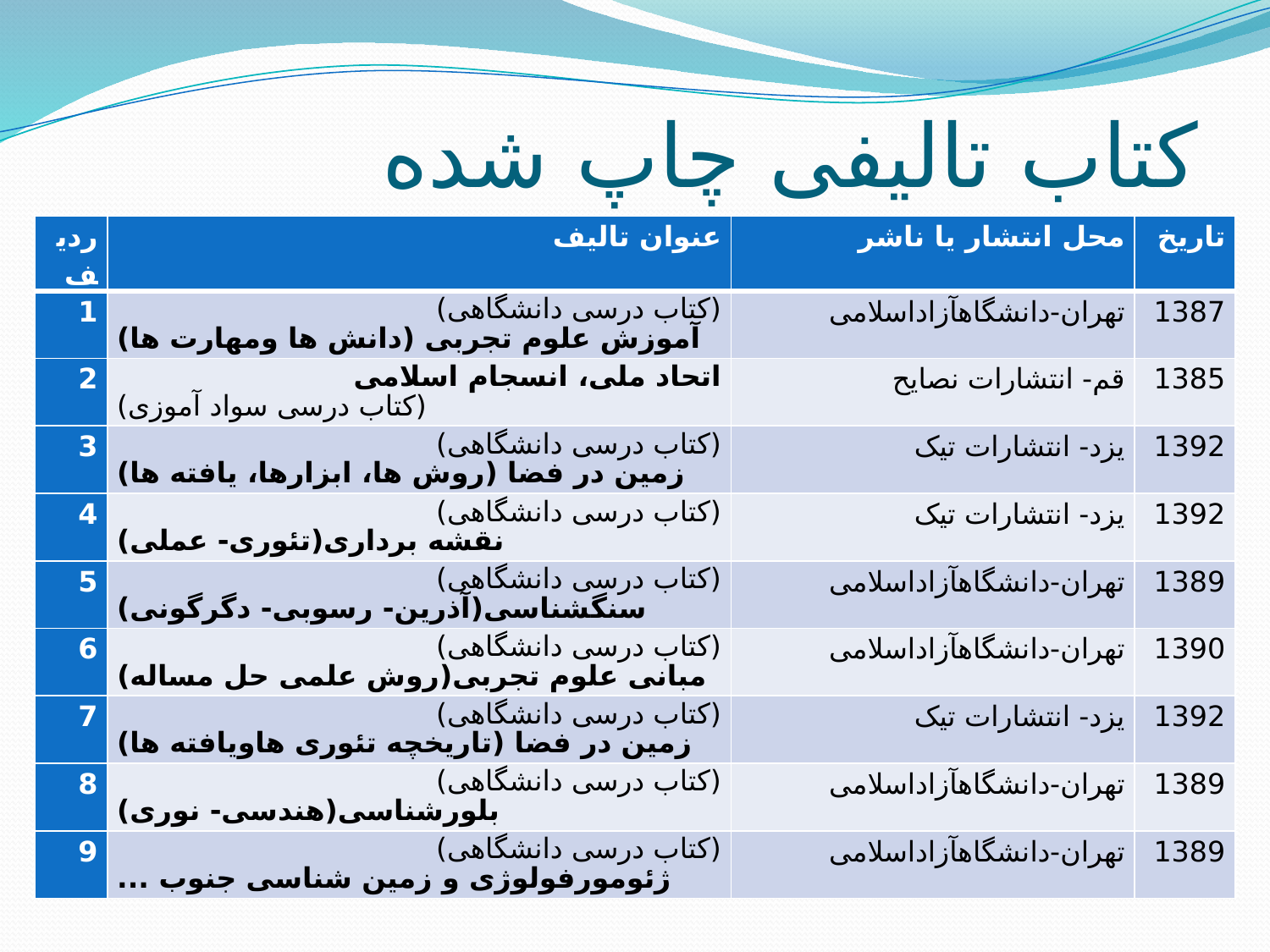

# کتاب تالیفی چاپ شده
| ردیف | عنوان تالیف | محل انتشار یا ناشر | تاریخ |
| --- | --- | --- | --- |
| 1 | (کتاب درسی دانشگاهی) آموزش علوم تجربی (دانش ها ومهارت ها) | تهران-دانشگاه­آزاداسلامی­ | 1387 |
| 2 | اتحاد ملی، انسجام اسلامی (کتاب درسی سواد آموزی) | قم- انتشارات نصایح | 1385 |
| 3 | (کتاب درسی دانشگاهی) زمین در فضا (روش ها، ابزارها، یافته ها) | یزد- انتشارات تیک | 1392 |
| 4 | (کتاب درسی دانشگاهی) نقشه برداری(تئوری- عملی) | یزد- انتشارات تیک | 1392 |
| 5 | (کتاب درسی دانشگاهی) سنگ­شناسی(آذرین- رسوبی- دگرگونی) | تهران-دانشگاه­آزاداسلامی | 1389 |
| 6 | (کتاب درسی دانشگاهی) مبانی علوم تجربی(روش علمی حل مساله) | تهران-دانشگاه­آزاداسلامی | 1390 |
| 7 | (کتاب درسی دانشگاهی) زمین در فضا (تاریخچه تئوری هاویافته ها) | یزد- انتشارات تیک | 1392 |
| 8 | (کتاب درسی دانشگاهی) بلورشناسی(هندسی- نوری) | تهران-دانشگاه­آزاداسلامی | 1389 |
| 9 | (کتاب درسی دانشگاهی) ژئومورفولوژی و زمین شناسی جنوب ... | تهران-دانشگاه­آزاداسلامی | 1389 |